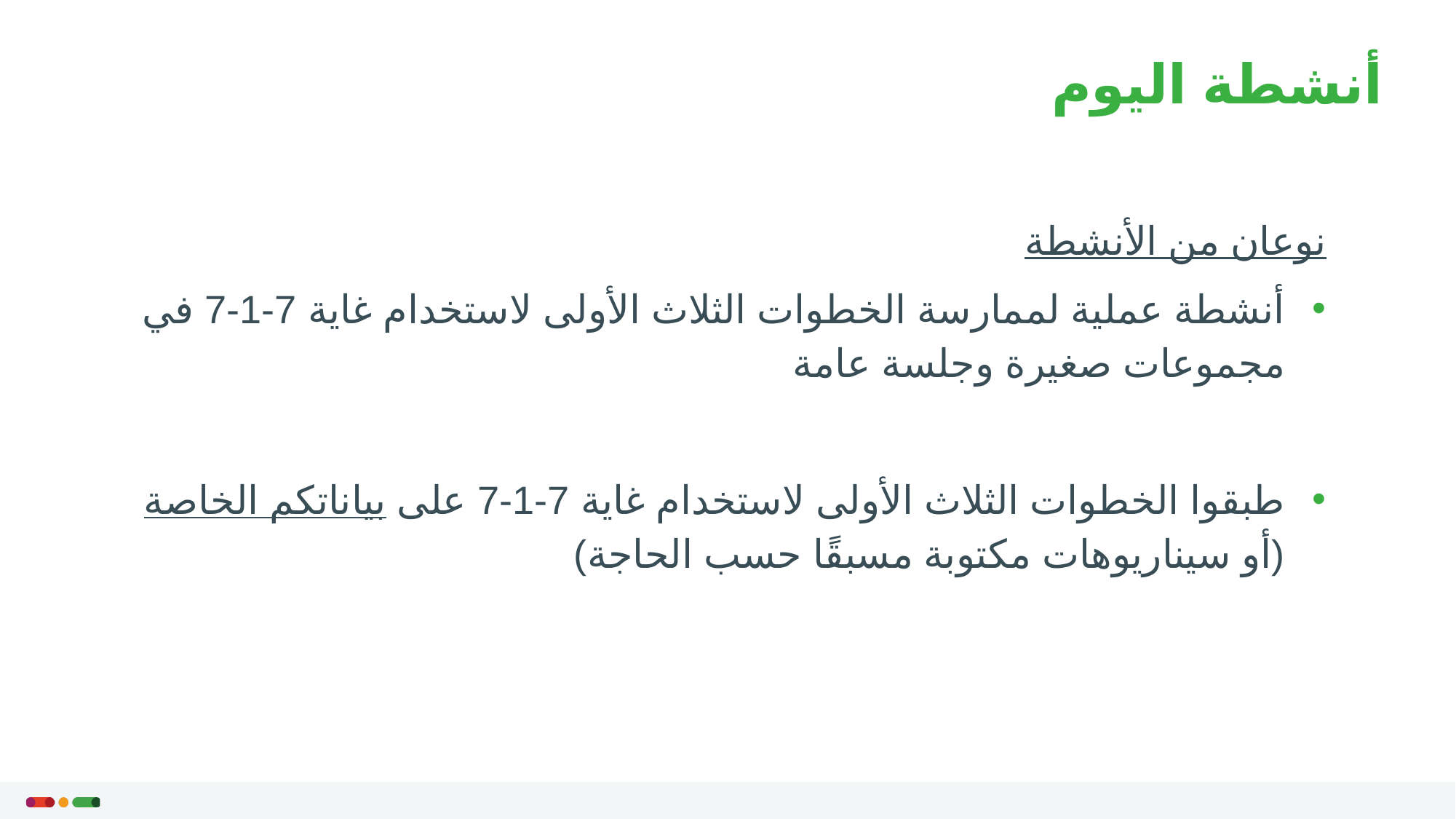

# أنشطة اليوم
نوعان من الأنشطة
أنشطة عملية لممارسة الخطوات الثلاث الأولى لاستخدام غاية 7-1-7 في مجموعات صغيرة وجلسة عامة

طبقوا الخطوات الثلاث الأولى لاستخدام غاية 7-1-7 على بياناتكم الخاصة
(أو سيناريوهات مكتوبة مسبقًا حسب الحاجة)